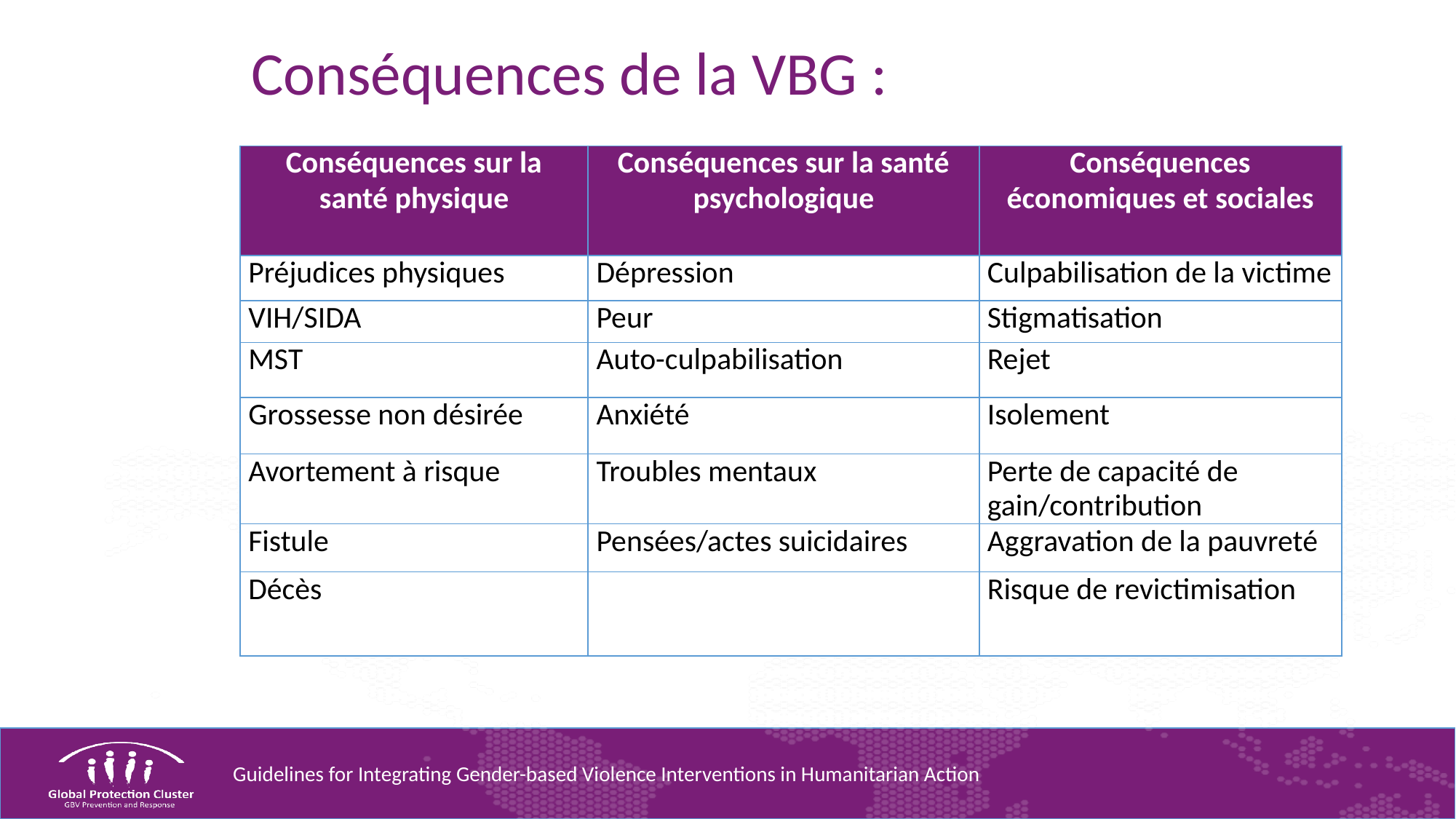

# Conséquences de la VBG :
| Conséquences sur la santé physique | Conséquences sur la santé psychologique | Conséquences économiques et sociales |
| --- | --- | --- |
| Préjudices physiques | Dépression | Culpabilisation de la victime |
| VIH/SIDA | Peur | Stigmatisation |
| MST | Auto-culpabilisation | Rejet |
| Grossesse non désirée | Anxiété | Isolement |
| Avortement à risque | Troubles mentaux | Perte de capacité de gain/contribution |
| Fistule | Pensées/actes suicidaires | Aggravation de la pauvreté |
| Décès |  | Risque de revictimisation |